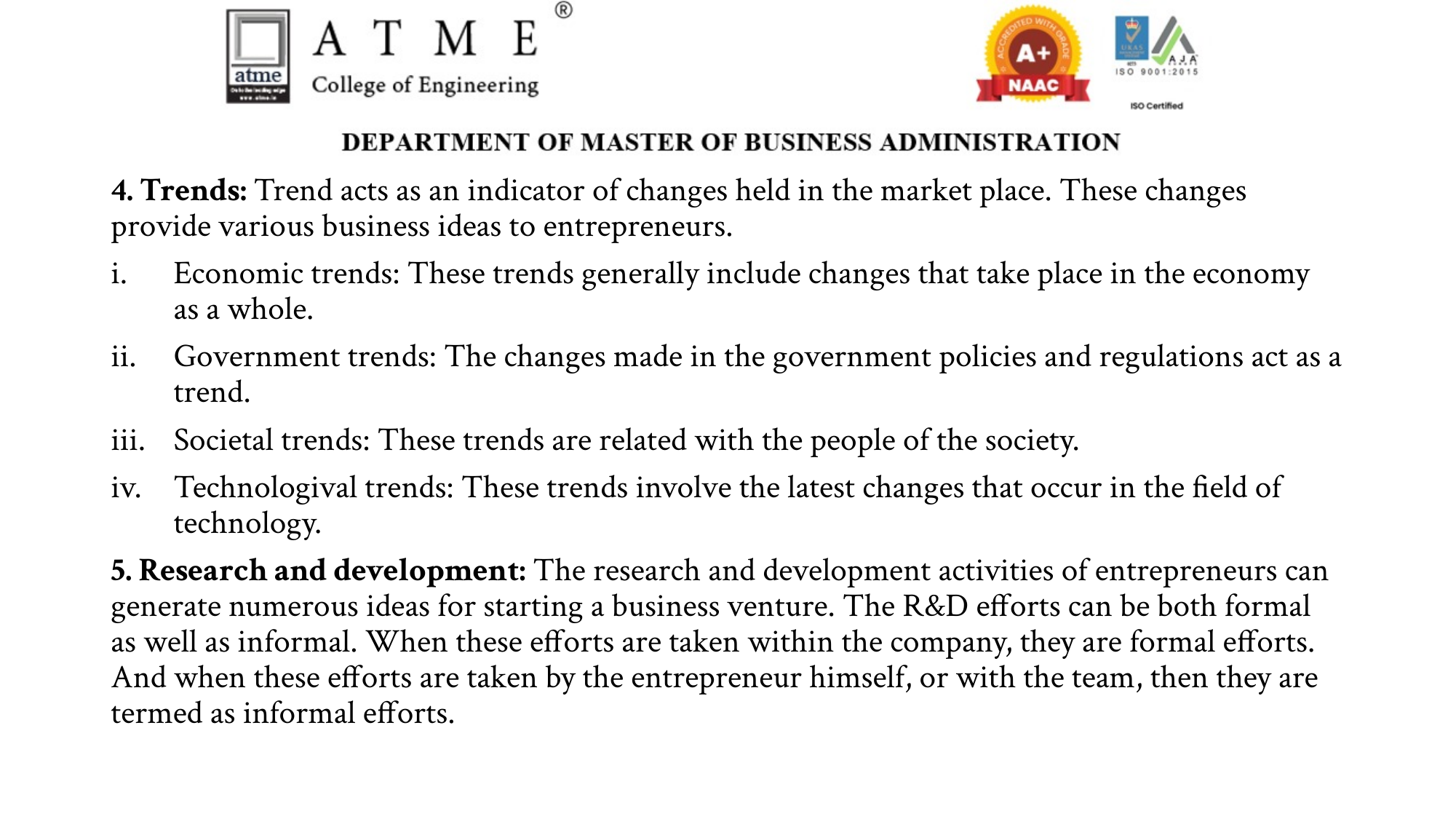

4. Trends: Trend acts as an indicator of changes held in the market place. These changes provide various business ideas to entrepreneurs.
Economic trends: These trends generally include changes that take place in the economy as a whole.
Government trends: The changes made in the government policies and regulations act as a trend.
Societal trends: These trends are related with the people of the society.
Technologival trends: These trends involve the latest changes that occur in the field of technology.
5. Research and development: The research and development activities of entrepreneurs can generate numerous ideas for starting a business venture. The R&D efforts can be both formal as well as informal. When these efforts are taken within the company, they are formal efforts. And when these efforts are taken by the entrepreneur himself, or with the team, then they are termed as informal efforts.